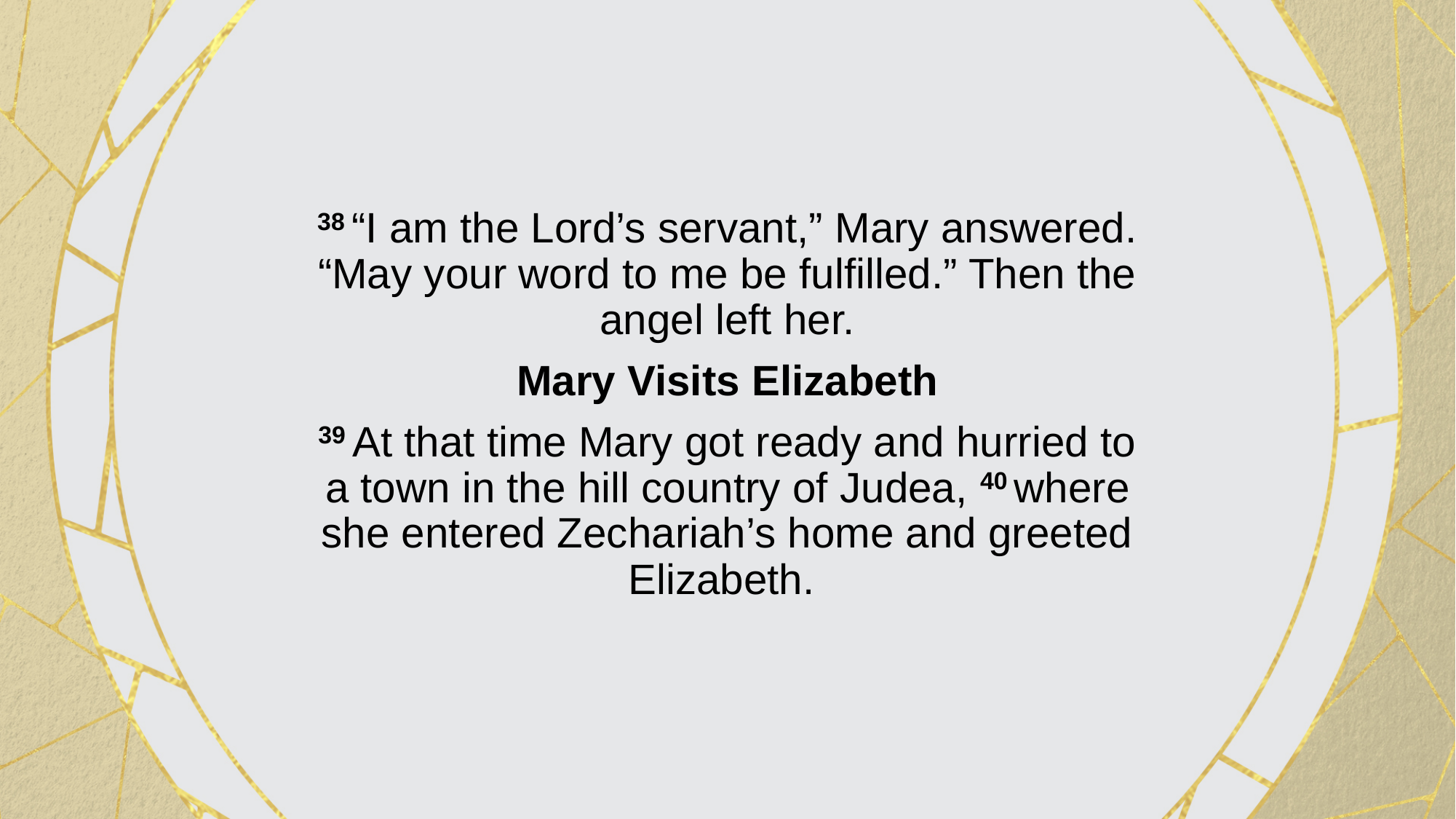

38 “I am the Lord’s servant,” Mary answered. “May your word to me be fulfilled.” Then the angel left her.
Mary Visits Elizabeth
39 At that time Mary got ready and hurried to a town in the hill country of Judea, 40 where she entered Zechariah’s home and greeted Elizabeth.